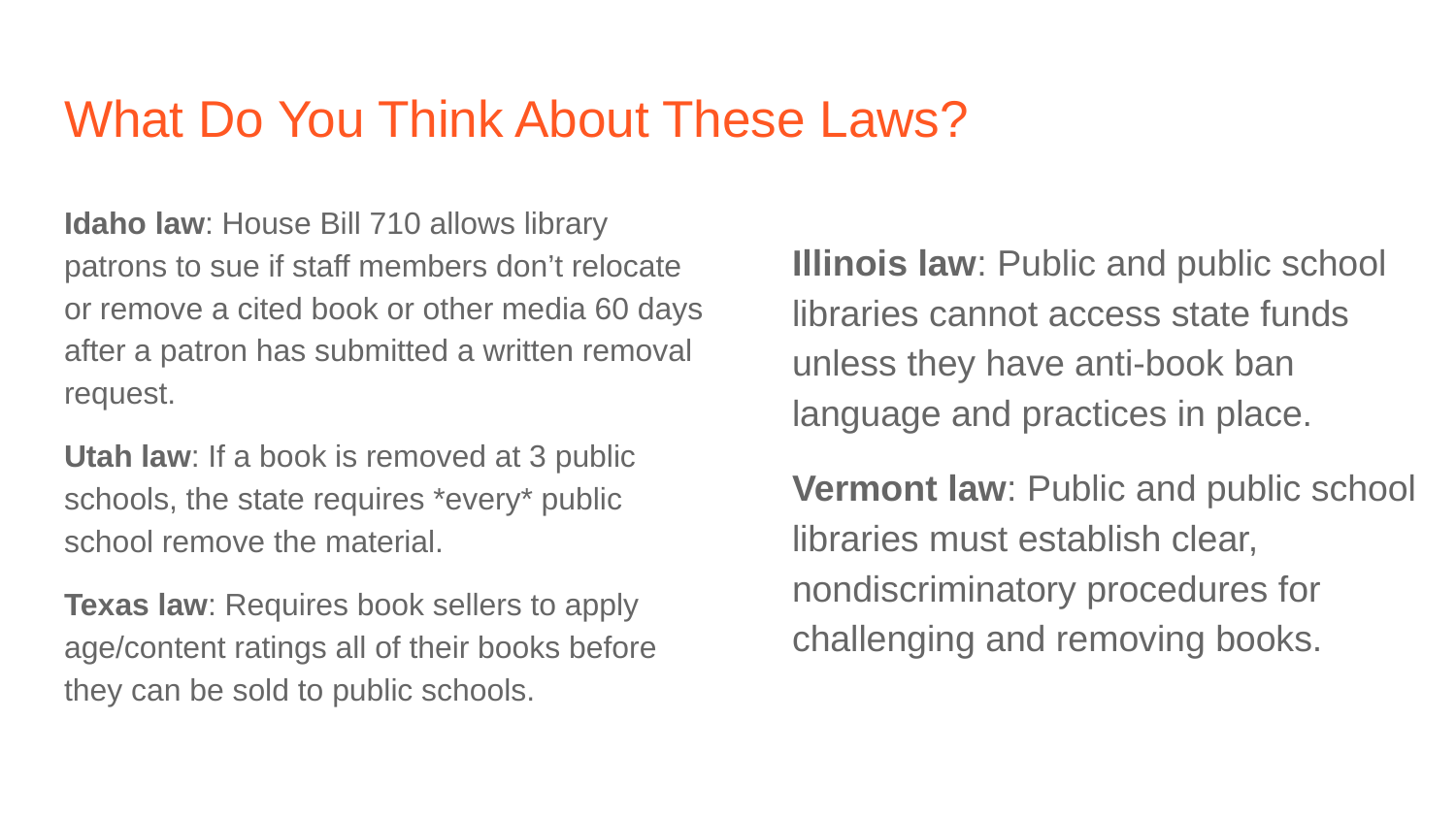

# What Do You Think About These Laws?
Idaho law: House Bill 710 allows library patrons to sue if staff members don’t relocate or remove a cited book or other media 60 days after a patron has submitted a written removal request.
Utah law: If a book is removed at 3 public schools, the state requires *every* public school remove the material.
Texas law: Requires book sellers to apply age/content ratings all of their books before they can be sold to public schools.
Illinois law: Public and public school libraries cannot access state funds unless they have anti-book ban language and practices in place.
Vermont law: Public and public school libraries must establish clear, nondiscriminatory procedures for challenging and removing books.